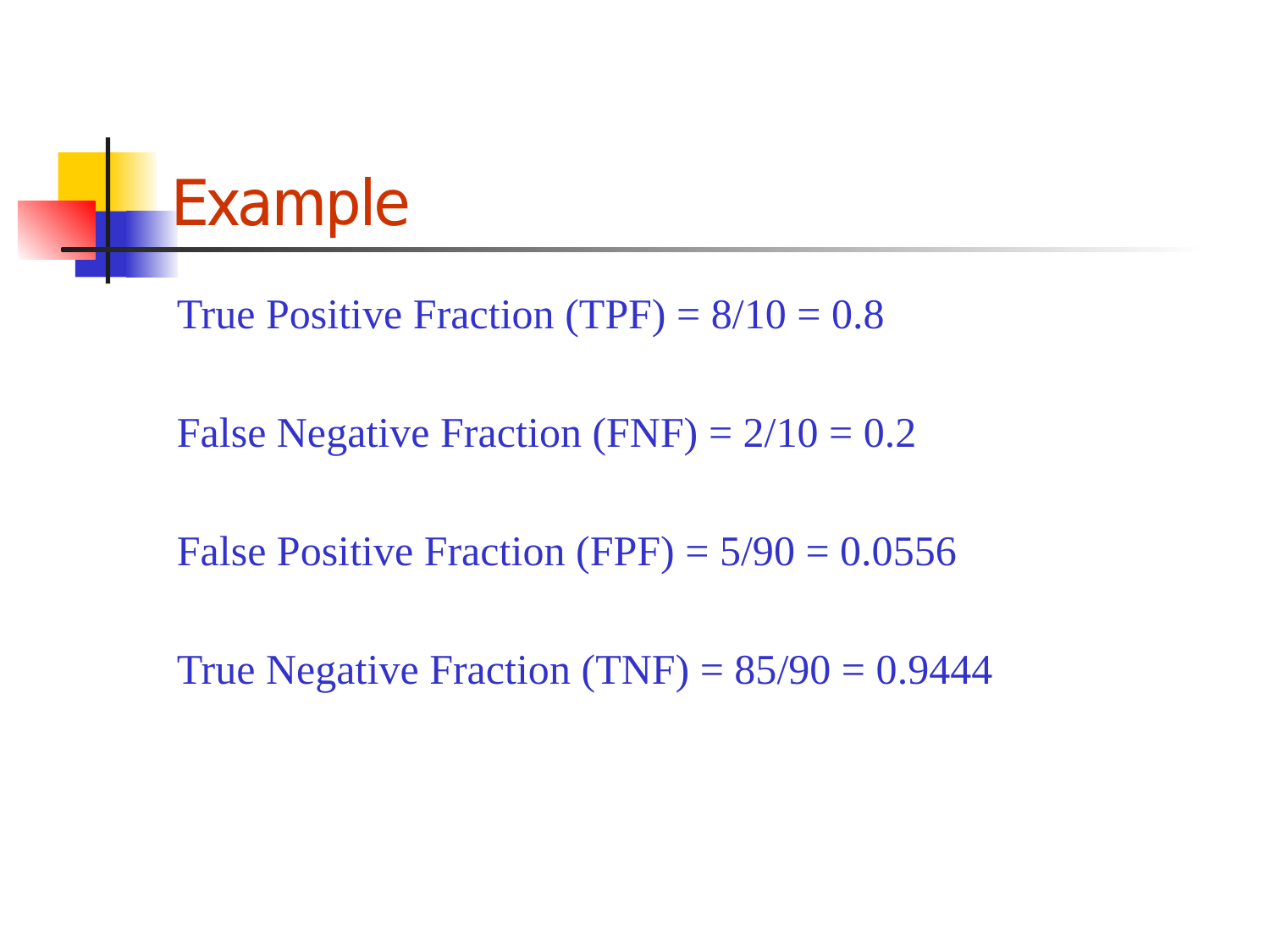

Example
True Positive Fraction (TPF) = 8/10 = 0.8

False Negative Fraction (FNF) = 2/10 = 0.2

False Positive Fraction (FPF) = 5/90 = 0.0556

True Negative Fraction (TNF) = 85/90 = 0.9444